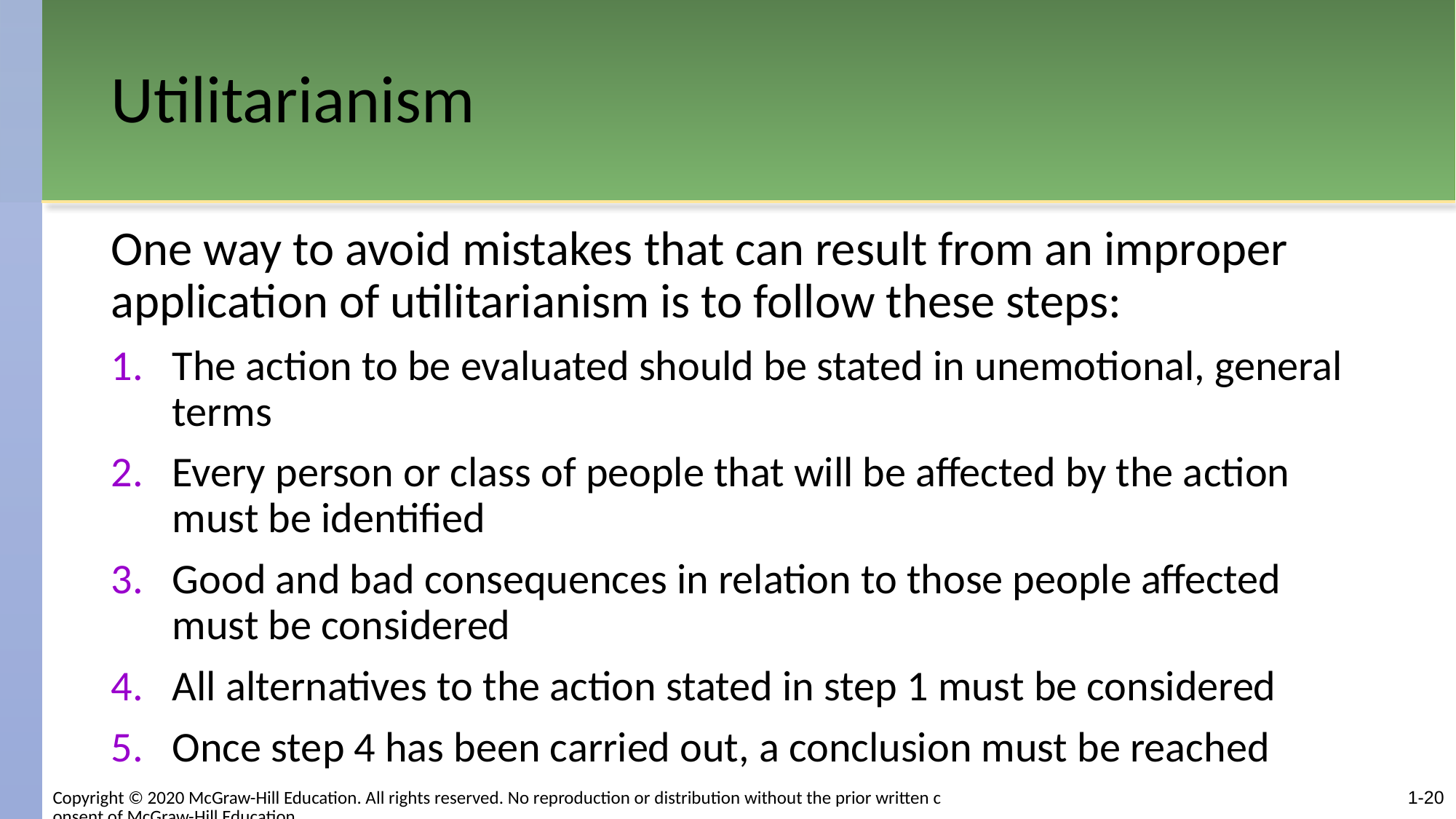

# Utilitarianism
One way to avoid mistakes that can result from an improper application of utilitarianism is to follow these steps:
The action to be evaluated should be stated in unemotional, general terms
Every person or class of people that will be affected by the action must be identified
Good and bad consequences in relation to those people affected must be considered
All alternatives to the action stated in step 1 must be considered
Once step 4 has been carried out, a conclusion must be reached
1-20
Copyright © 2020 McGraw-Hill Education. All rights reserved. No reproduction or distribution without the prior written consent of McGraw-Hill Education.